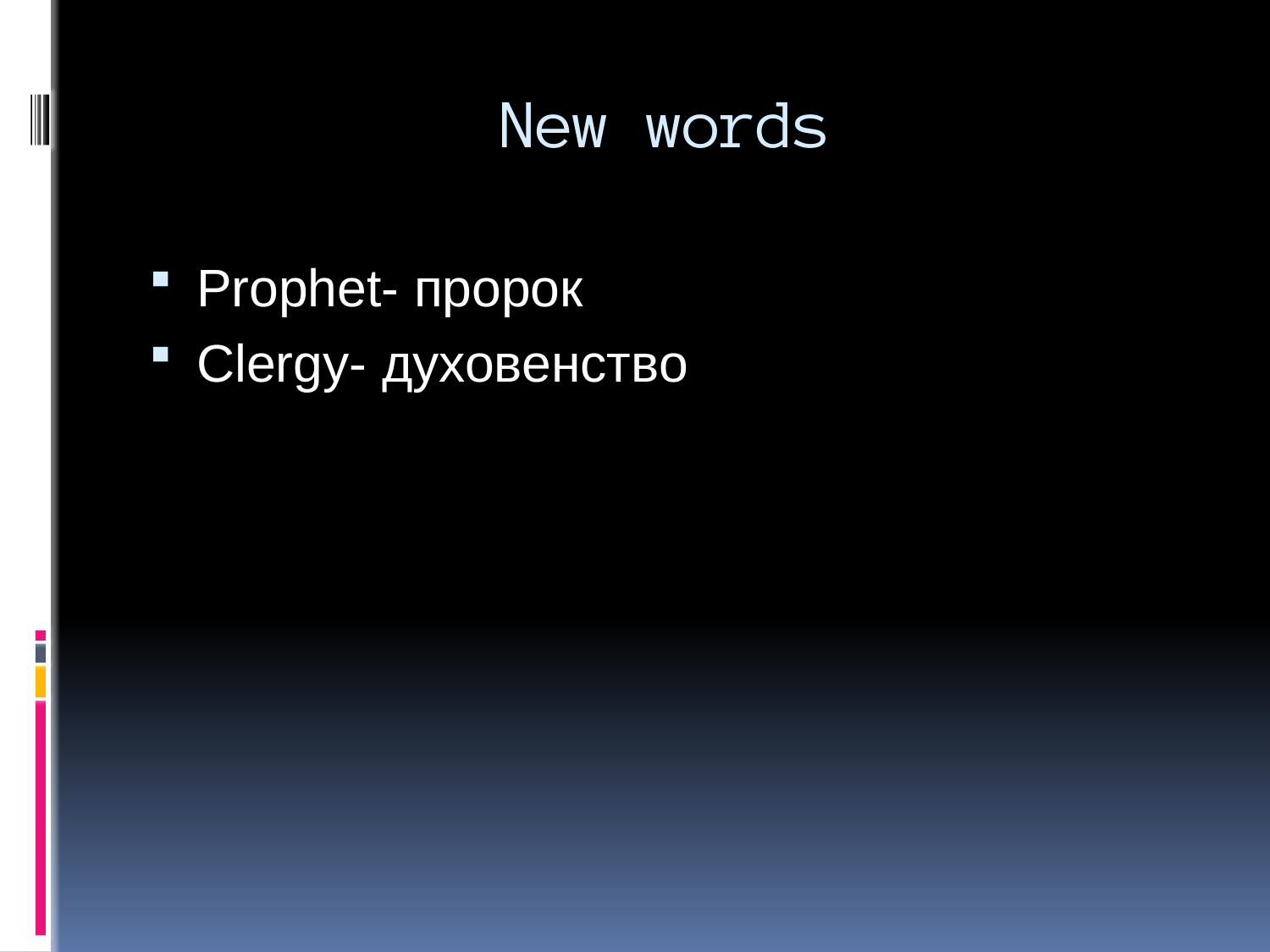

# New words
Prophet- пророк
Clergy- духовенство